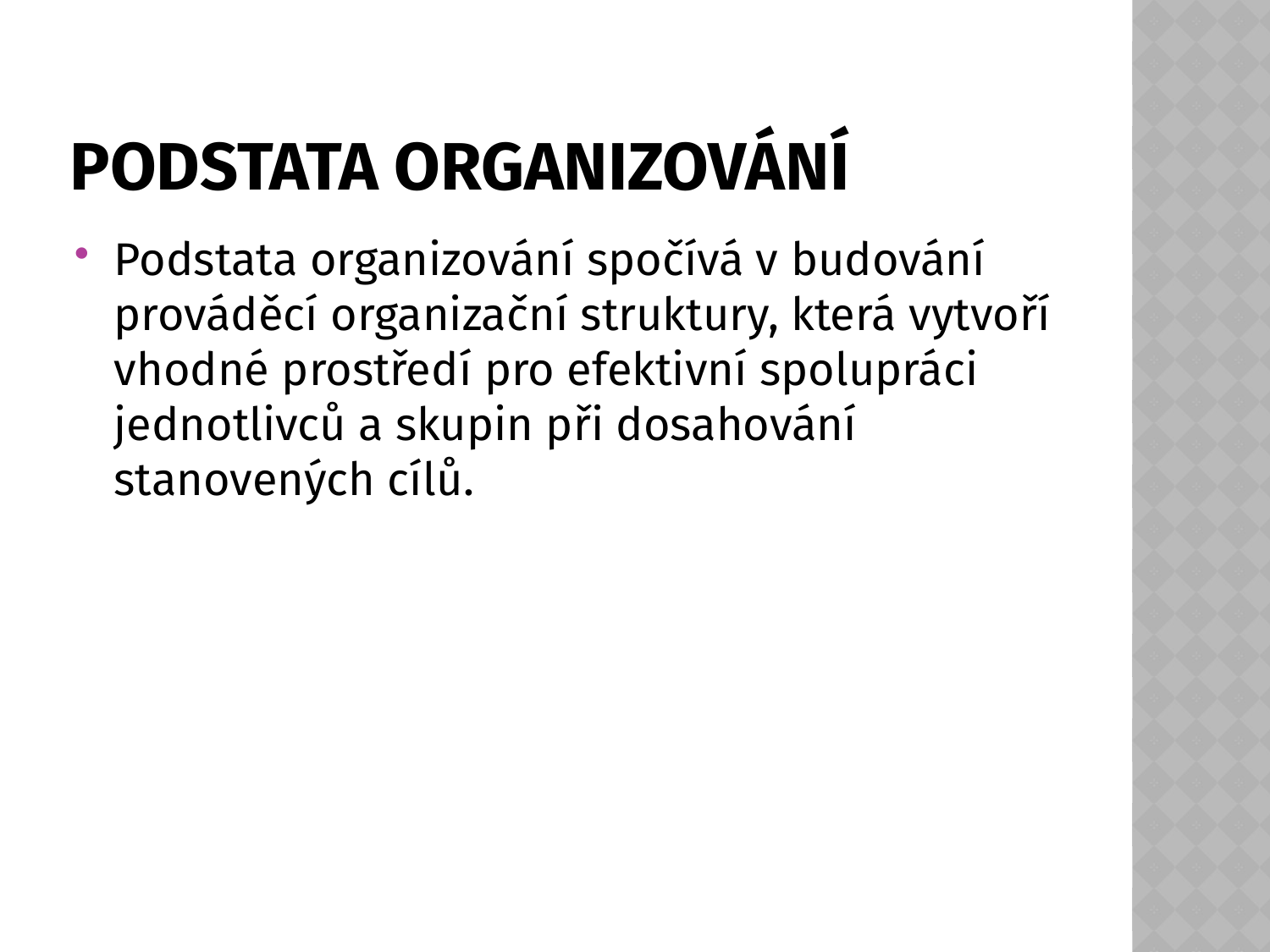

# Podstata organizování
Podstata organizování spočívá v budování prováděcí organizační struktury, která vytvoří vhodné prostředí pro efektivní spolupráci jednotlivců a skupin při dosahování stanovených cílů.